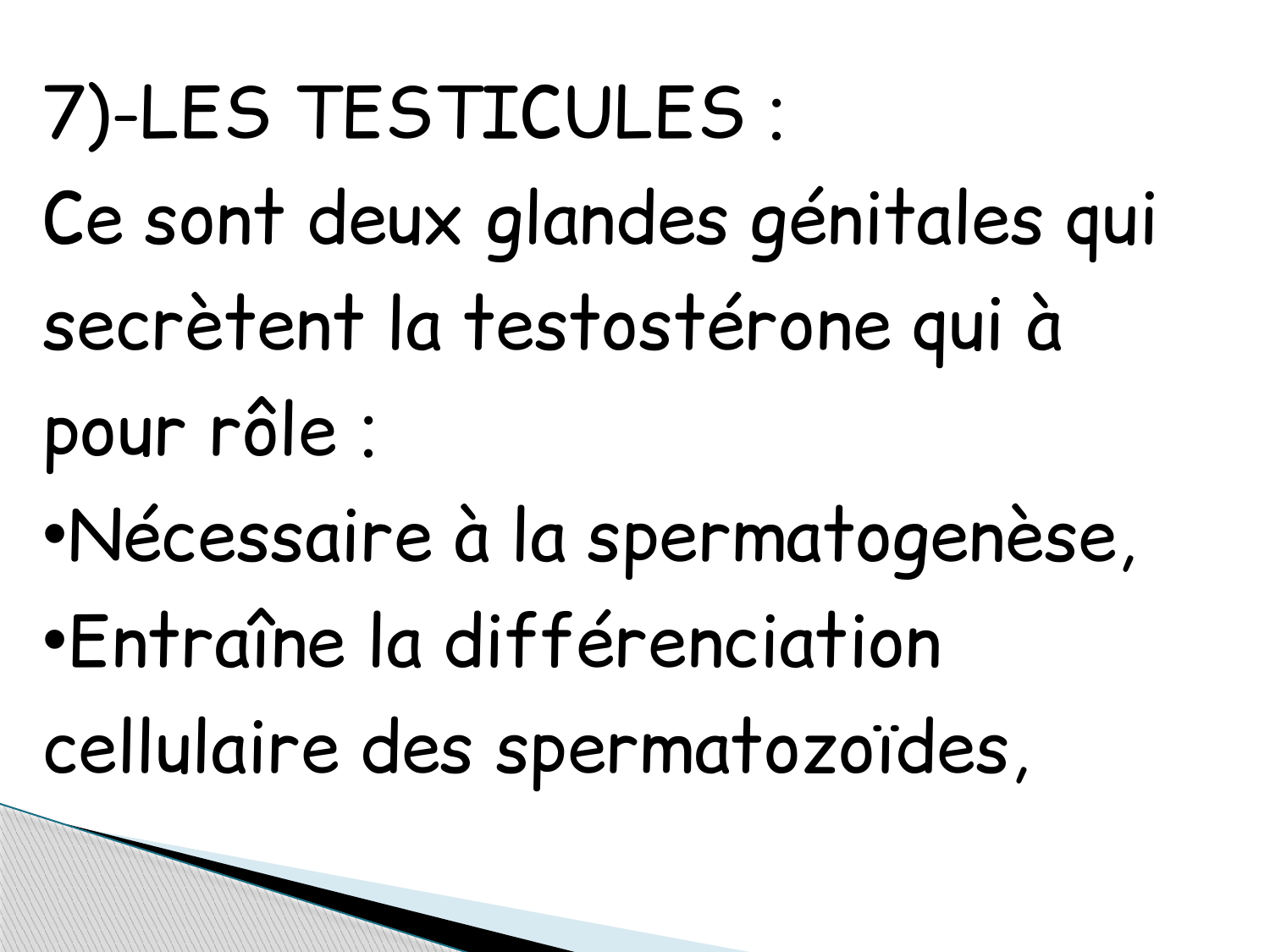

7)-LES TESTICULES :
Ce sont deux glandes génitales qui secrètent la testostérone qui à pour rôle :
Nécessaire à la spermatogenèse,
Entraîne la différenciation cellulaire des spermatozoïdes,